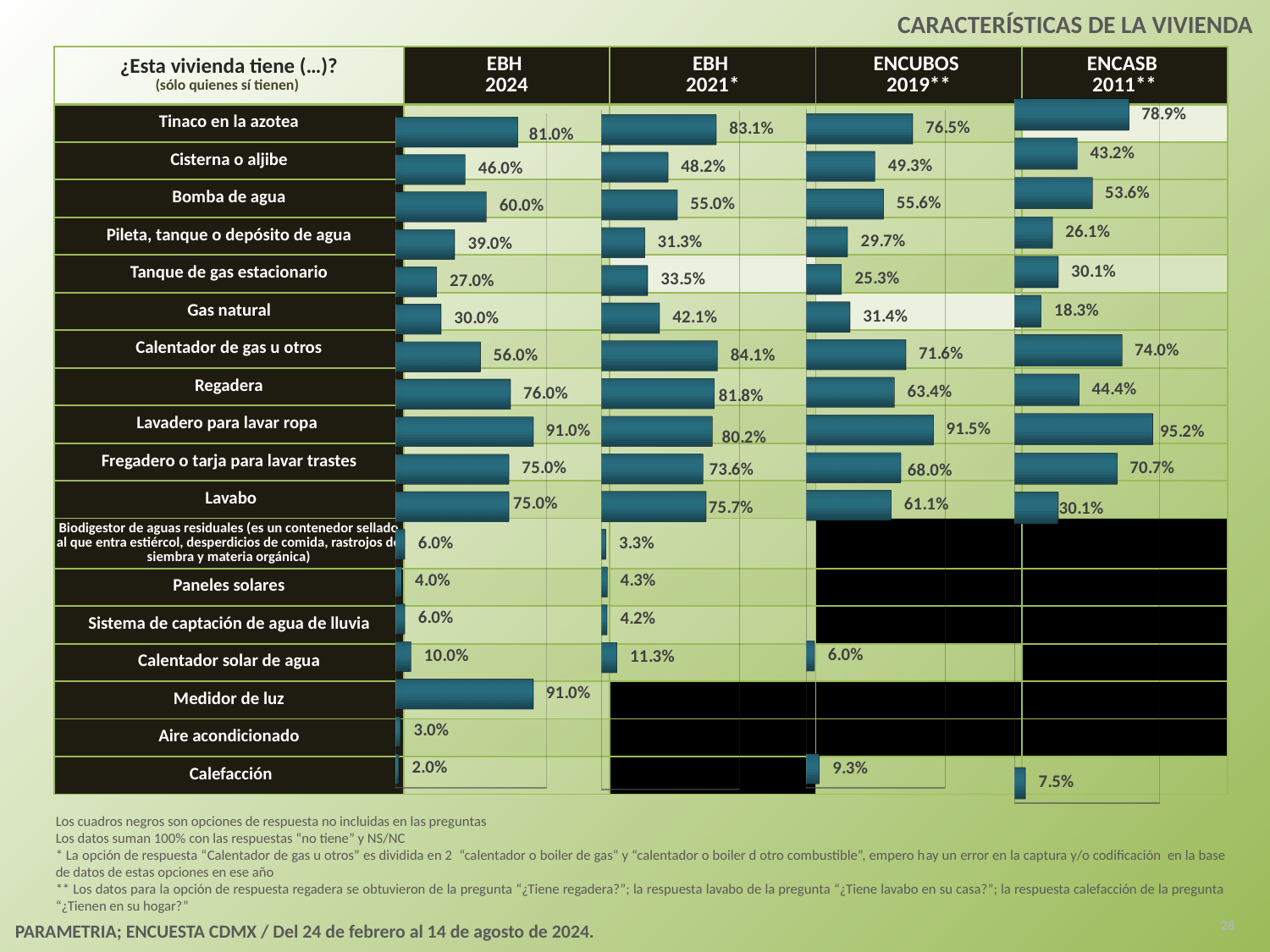

CARACTERÍSTICAS DE LA VIVIENDA
| ¿Esta vivienda tiene (…)? (sólo quienes sí tienen) | EBH 2024 | EBH 2021\* | ENCUBOS 2019\*\* | ENCASB 2011\*\* |
| --- | --- | --- | --- | --- |
| Tinaco en la azotea |  |  |  |  |
| Cisterna o aljibe |  |  |  |  |
| Bomba de agua |  |  |  |  |
| Pileta, tanque o depósito de agua |  |  |  |  |
| Tanque de gas estacionario |  |  |  |  |
| Gas natural |  |  |  |  |
| Calentador de gas u otros |  |  |  |  |
| Regadera |  |  |  |  |
| Lavadero para lavar ropa |  |  |  |  |
| Fregadero o tarja para lavar trastes |  |  |  |  |
| Lavabo |  |  |  |  |
| Biodigestor de aguas residuales (es un contenedor sellado al que entra estiércol, desperdicios de comida, rastrojos de siembra y materia orgánica) |  |  |  |  |
| Paneles solares |  |  |  |  |
| Sistema de captación de agua de lluvia |  |  |  |  |
| Calentador solar de agua |  |  |  |  |
| Medidor de luz |  |  |  |  |
| Aire acondicionado |  |  |  |  |
| Calefacción |  |  |  |  |

[unsupported chart]

[unsupported chart]

[unsupported chart]

[unsupported chart]

Los cuadros negros son opciones de respuesta no incluidas en las preguntas
Los datos suman 100% con las respuestas “no tiene” y NS/NC
* La opción de respuesta “Calentador de gas u otros” es dividida en 2  “calentador o boiler de gas” y “calentador o boiler d otro combustible”, empero hay un error en la captura y/o codificación  en la base de datos de estas opciones en ese año
** Los datos para la opción de respuesta regadera se obtuvieron de la pregunta “¿Tiene regadera?”; la respuesta lavabo de la pregunta “¿Tiene lavabo en su casa?”; la respuesta calefacción de la pregunta “¿Tienen en su hogar?”
28
PARAMETRIA; ENCUESTA CDMX / Del 24 de febrero al 14 de agosto de 2024.